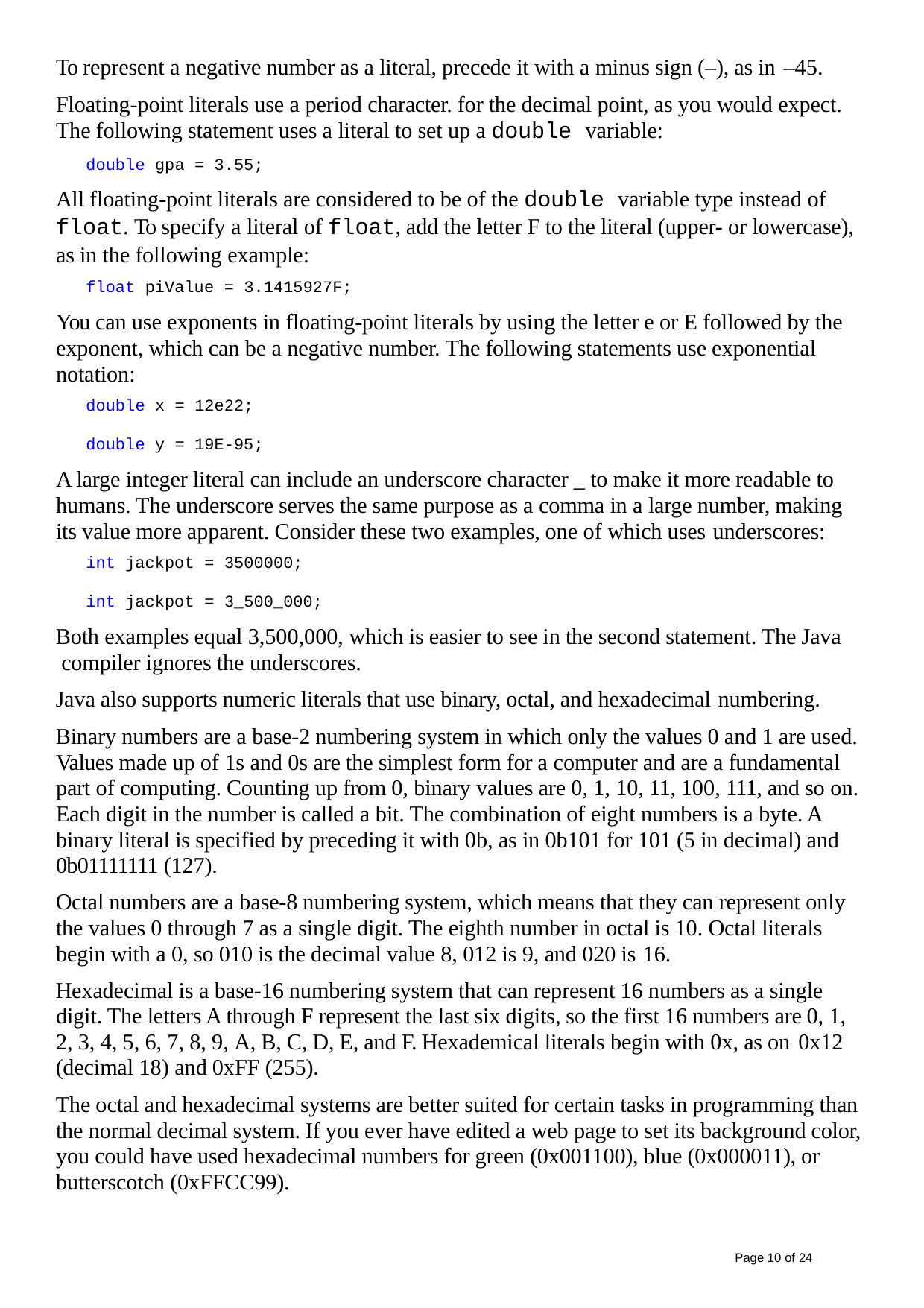

To represent a negative number as a literal, precede it with a minus sign (–), as in –45.
Floating-point literals use a period character. for the decimal point, as you would expect.  The following statement uses a literal to set up a double variable:
double gpa = 3.55;
All floating-point literals are considered to be of the double variable type instead of  float. To specify a literal of float, add the letter F to the literal (upper- or lowercase),  as in the following example:
float piValue = 3.1415927F;
You can use exponents in floating-point literals by using the letter e or E followed by the  exponent, which can be a negative number. The following statements use exponential  notation:
double x = 12e22;

double y = 19E-95;
A large integer literal can include an underscore character _ to make it more readable to  humans. The underscore serves the same purpose as a comma in a large number, making  its value more apparent. Consider these two examples, one of which uses underscores:
int jackpot = 3500000;

int jackpot = 3_500_000;
Both examples equal 3,500,000, which is easier to see in the second statement. The Java  compiler ignores the underscores.
Java also supports numeric literals that use binary, octal, and hexadecimal numbering.
Binary numbers are a base-2 numbering system in which only the values 0 and 1 are used.  Values made up of 1s and 0s are the simplest form for a computer and are a fundamental  part of computing. Counting up from 0, binary values are 0, 1, 10, 11, 100, 111, and so on.  Each digit in the number is called a bit. The combination of eight numbers is a byte. A  binary literal is specified by preceding it with 0b, as in 0b101 for 101 (5 in decimal) and  0b01111111 (127).
Octal numbers are a base-8 numbering system, which means that they can represent only  the values 0 through 7 as a single digit. The eighth number in octal is 10. Octal literals  begin with a 0, so 010 is the decimal value 8, 012 is 9, and 020 is 16.
Hexadecimal is a base-16 numbering system that can represent 16 numbers as a single  digit. The letters A through F represent the last six digits, so the first 16 numbers are 0, 1,  2, 3, 4, 5, 6, 7, 8, 9, A, B, C, D, E, and F. Hexademical literals begin with 0x, as on 0x12
(decimal 18) and 0xFF (255).
The octal and hexadecimal systems are better suited for certain tasks in programming than  the normal decimal system. If you ever have edited a web page to set its background color,  you could have used hexadecimal numbers for green (0x001100), blue (0x000011), or  butterscotch (0xFFCC99).
Page 10 of 24